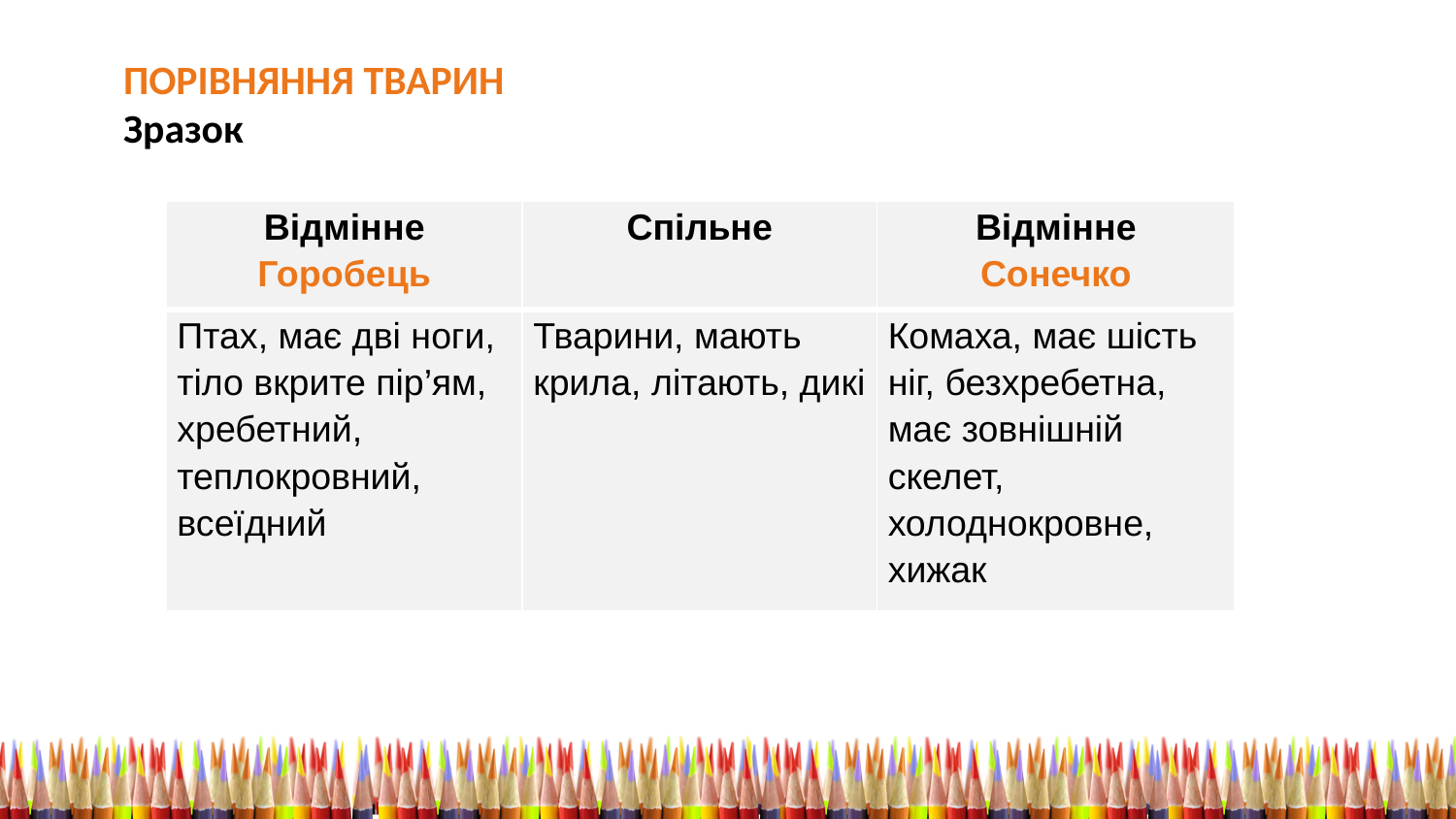

ПОРІВНЯННЯ ТВАРИН
Зразок

| Відмінне Горобець | Спільне | Відмінне Сонечко |
| --- | --- | --- |
| Птах, має дві ноги, тіло вкрите пір’ям, хребетний, теплокровний, всеїдний | Тварини, мають крила, літають, дикі | Комаха, має шість ніг, безхребетна, має зовнішній скелет, холоднокровне, хижак |